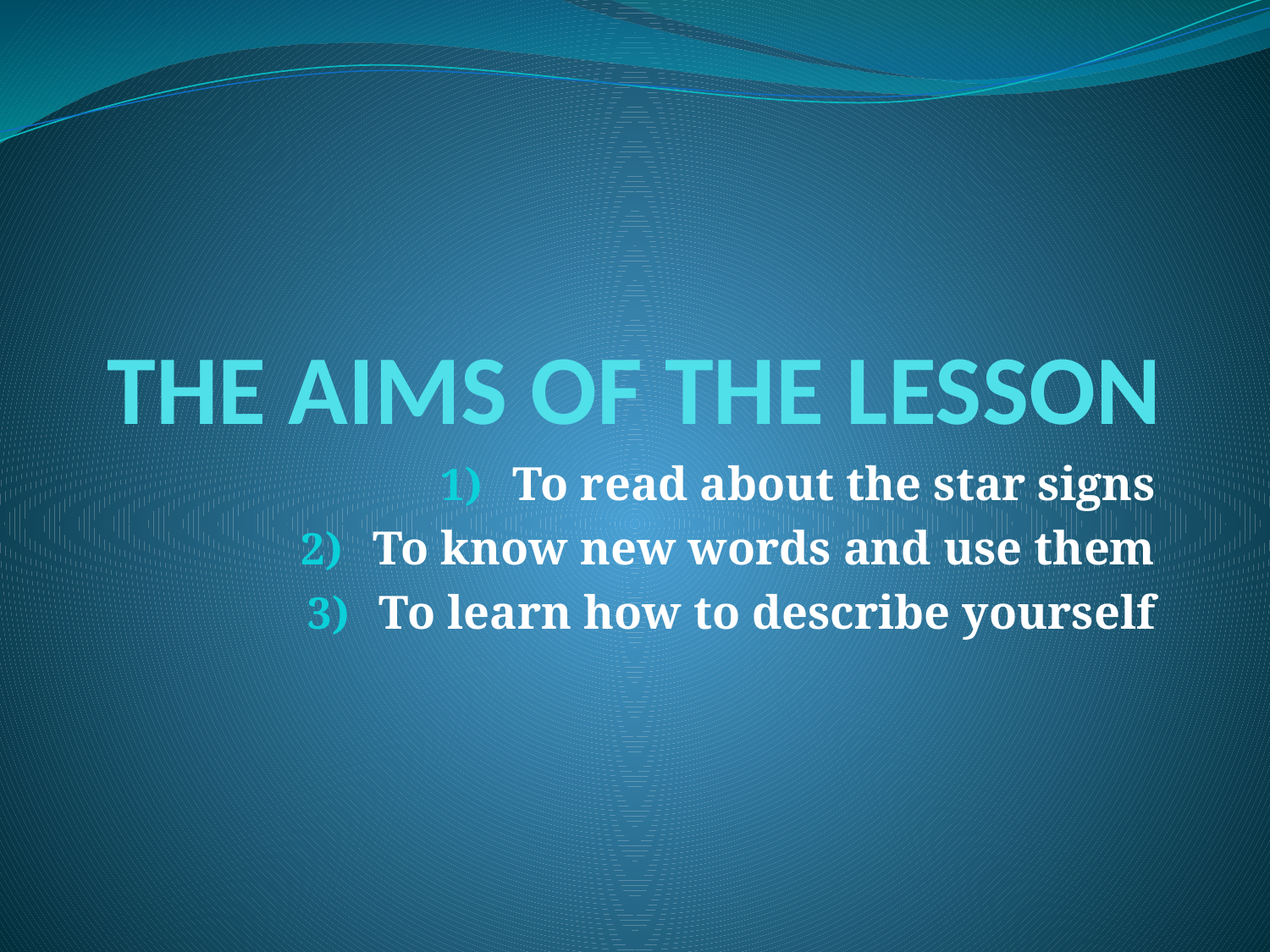

# THE AIMS OF THE LESSON
To read about the star signs
To know new words and use them
To learn how to describe yourself